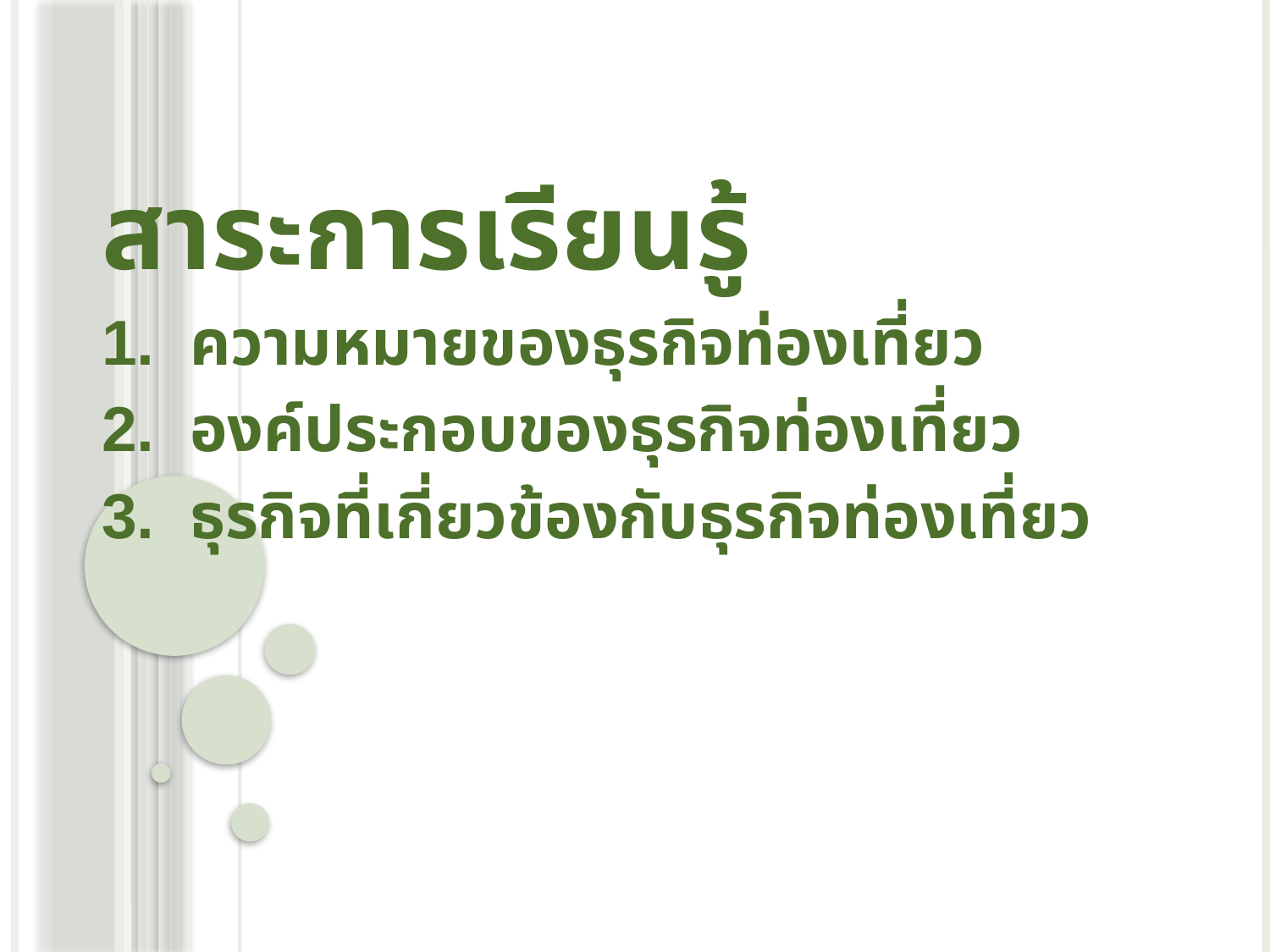

สาระการเรียนรู้
1.  ความหมายของธุรกิจท่องเที่ยว
2.  องค์ประกอบของธุรกิจท่องเที่ยว
3.  ธุรกิจที่เกี่ยวข้องกับธุรกิจท่องเที่ยว